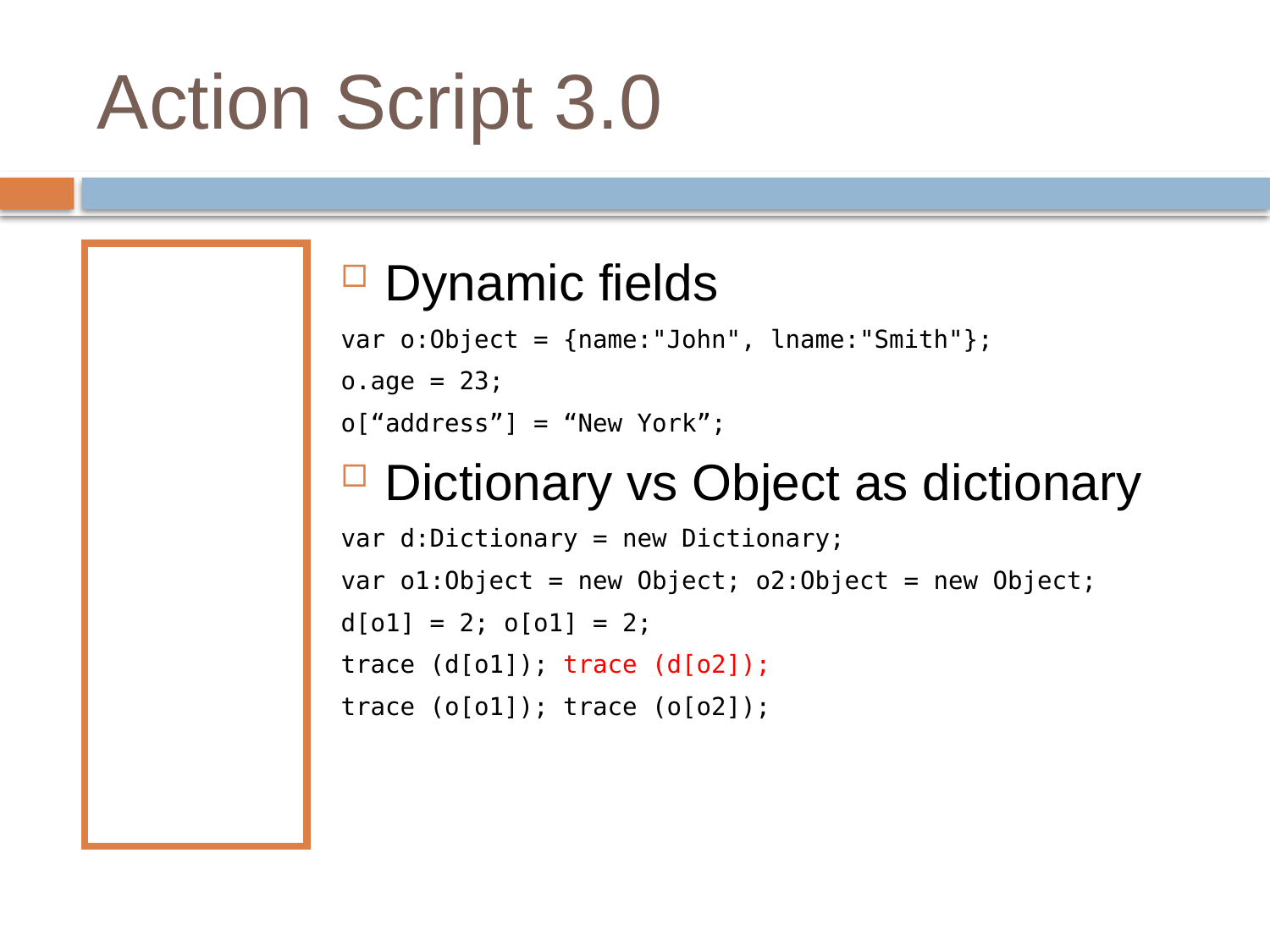

# Action Script 3.0
Objects are Dynamic
Dynamic fields
var o:Object = {name:"John", lname:"Smith"};
o.age = 23;
o[“address”] = “New York”;
Dictionary vs Object as dictionary
var d:Dictionary = new Dictionary;
var o1:Object = new Object; o2:Object = new Object;
d[o1] = 2; o[o1] = 2;
trace (d[o1]); trace (d[o2]);
trace (o[o1]); trace (o[o2]);